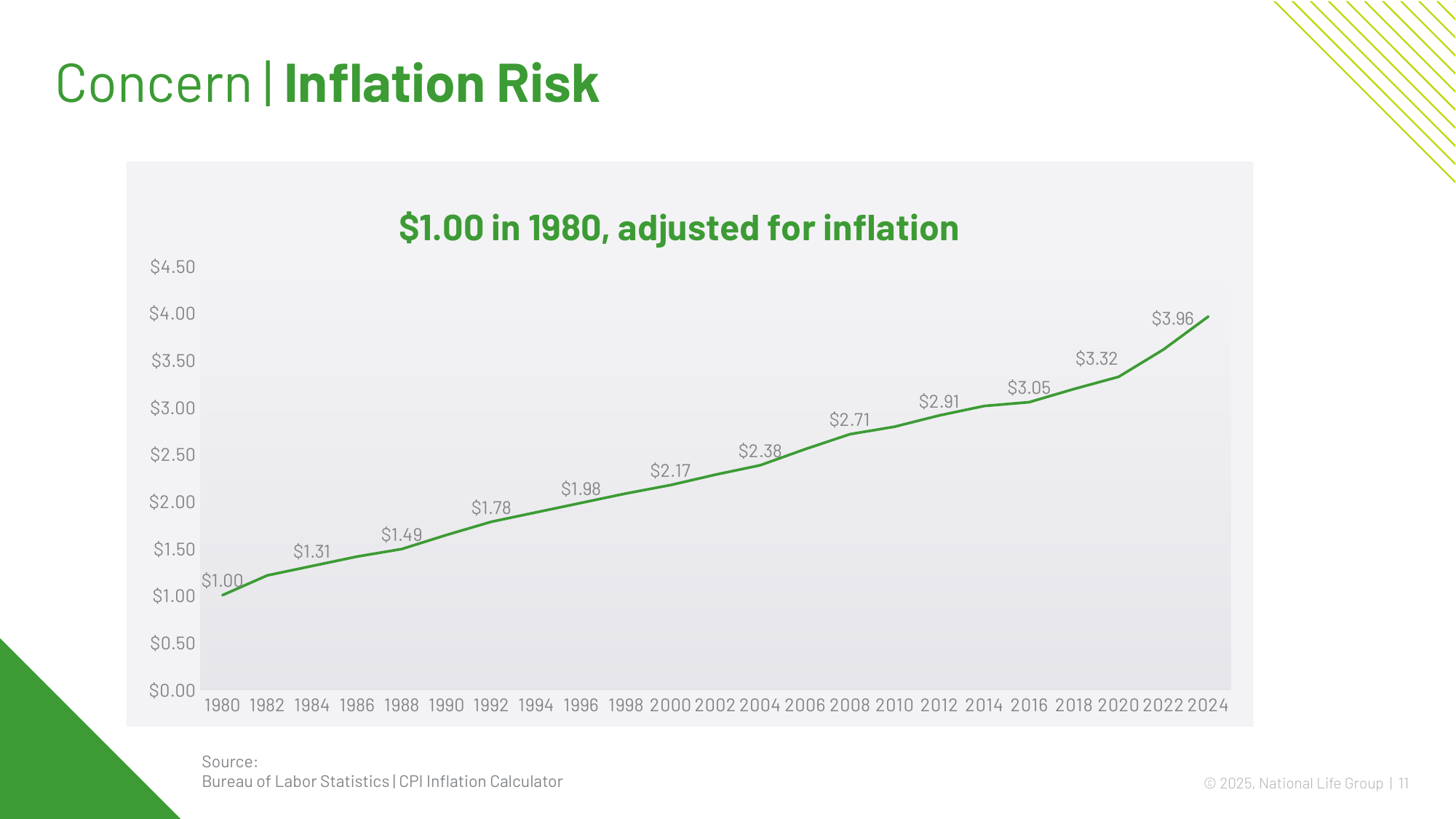

# Concern | Inflation Risk

### Chart: $1.00 in 1980, adjusted for inflation

| Category | Series 1 |
|---|---|
| 1980 | 1.0 |
| 1982 | 1.21 |
| 1984 | 1.31 |
| 1986 | 1.41 |
| 1988 | 1.49 |
| 1990 | 1.64 |
| 1992 | 1.78 |
| 1994 | 1.88 |
| 1996 | 1.98 |
| 1998 | 2.08 |
| 2000 | 2.17 |
| 2002 | 2.28 |
| 2004 | 2.38 |
| 2006 | 2.55 |
| 2008 | 2.71 |
| 2010 | 2.79 |
| 2012 | 2.91 |
| 2014 | 3.01 |
| 2016 | 3.05 |
| 2018 | 3.19 |
| 2020 | 3.32 |
| 2022 | 3.61 |
| 2024 | 3.96 |
Source:
Bureau of Labor Statistics | CPI Inflation Calculator
© 2025, National Life Group  |  11